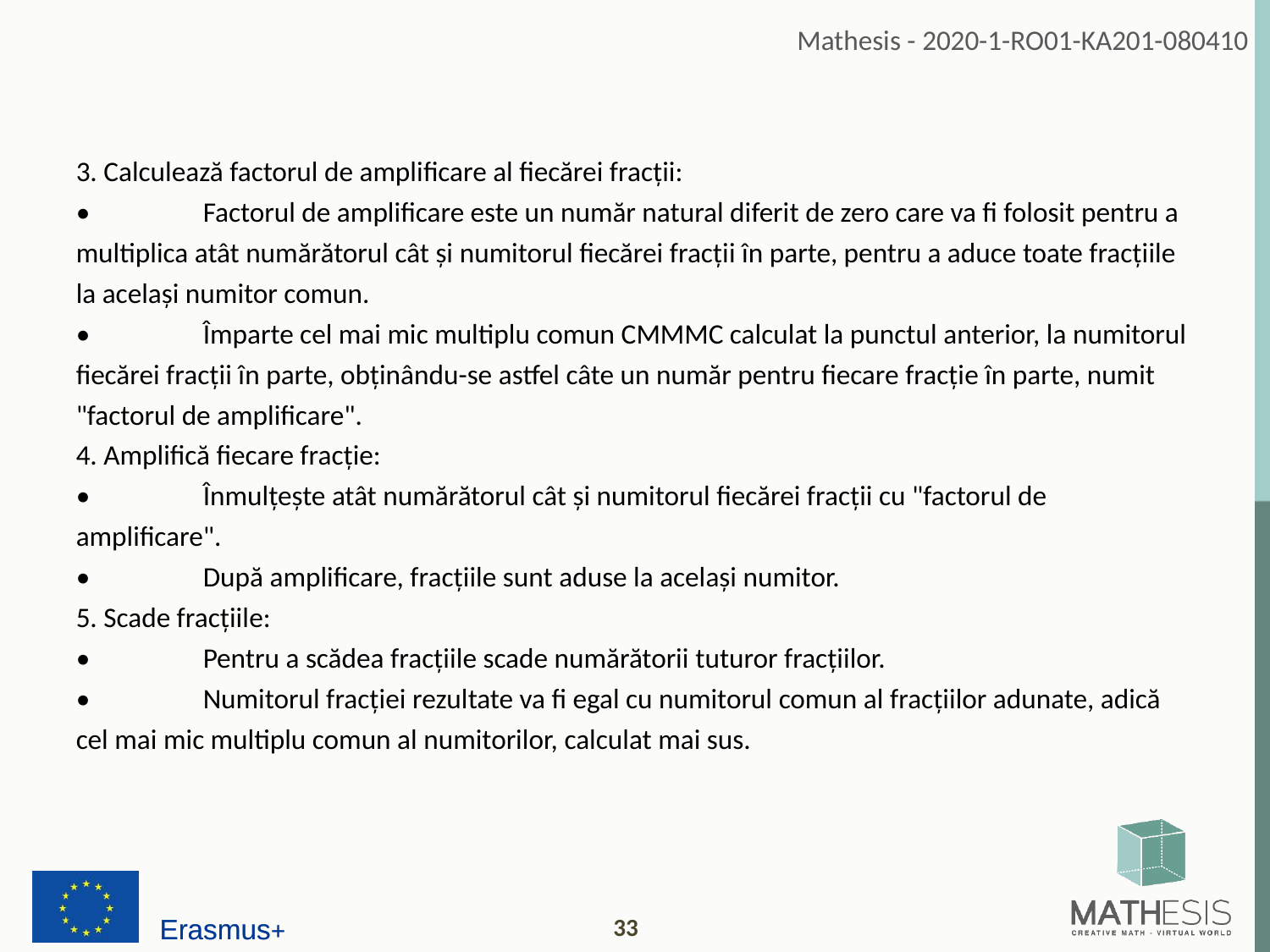

3. Calculează factorul de amplificare al fiecărei fracții:
•	Factorul de amplificare este un număr natural diferit de zero care va fi folosit pentru a multiplica atât numărătorul cât și numitorul fiecărei fracții în parte, pentru a aduce toate fracțiile la același numitor comun.
•	Împarte cel mai mic multiplu comun CMMMC calculat la punctul anterior, la numitorul fiecărei fracții în parte, obținându-se astfel câte un număr pentru fiecare fracție în parte, numit "factorul de amplificare".
4. Amplifică fiecare fracție:
•	Înmulțește atât numărătorul cât și numitorul fiecărei fracții cu "factorul de amplificare".
•	După amplificare, fracțiile sunt aduse la același numitor.
5. Scade fracțiile:
•	Pentru a scădea fracțiile scade numărătorii tuturor fracțiilor.
•	Numitorul fracției rezultate va fi egal cu numitorul comun al fracțiilor adunate, adică cel mai mic multiplu comun al numitorilor, calculat mai sus.